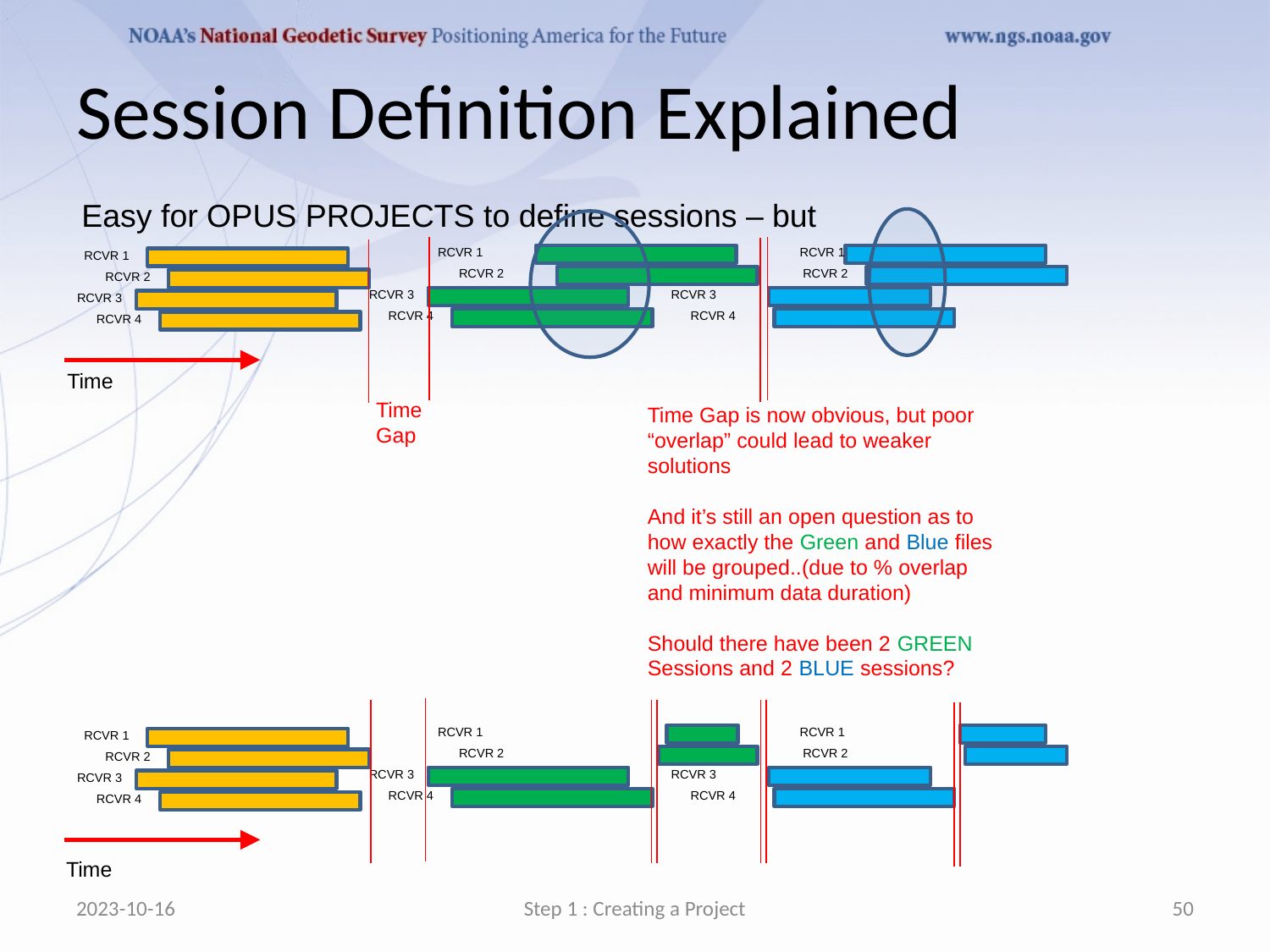

# Session Definition Explained
Easy for OPUS PROJECTS to define sessions – but

RCVR 1
RCVR 1
RCVR 1

RCVR 2
RCVR 2
RCVR 2

RCVR 3
RCVR 3
RCVR 3

RCVR 4
RCVR 4
RCVR 4

Time
Time
Gap
Time Gap is now obvious, but poor “overlap” could lead to weaker solutions

And it’s still an open question as to how exactly the Green and Blue files will be grouped..(due to % overlap and minimum data duration)

Should there have been 2 GREEN Sessions and 2 BLUE sessions?
RCVR 1
RCVR 1
RCVR 1

RCVR 2
RCVR 2
RCVR 2

RCVR 3
RCVR 3
RCVR 3

RCVR 4
RCVR 4
RCVR 4

Time
2023-10-16
Step 1 : Creating a Project
50